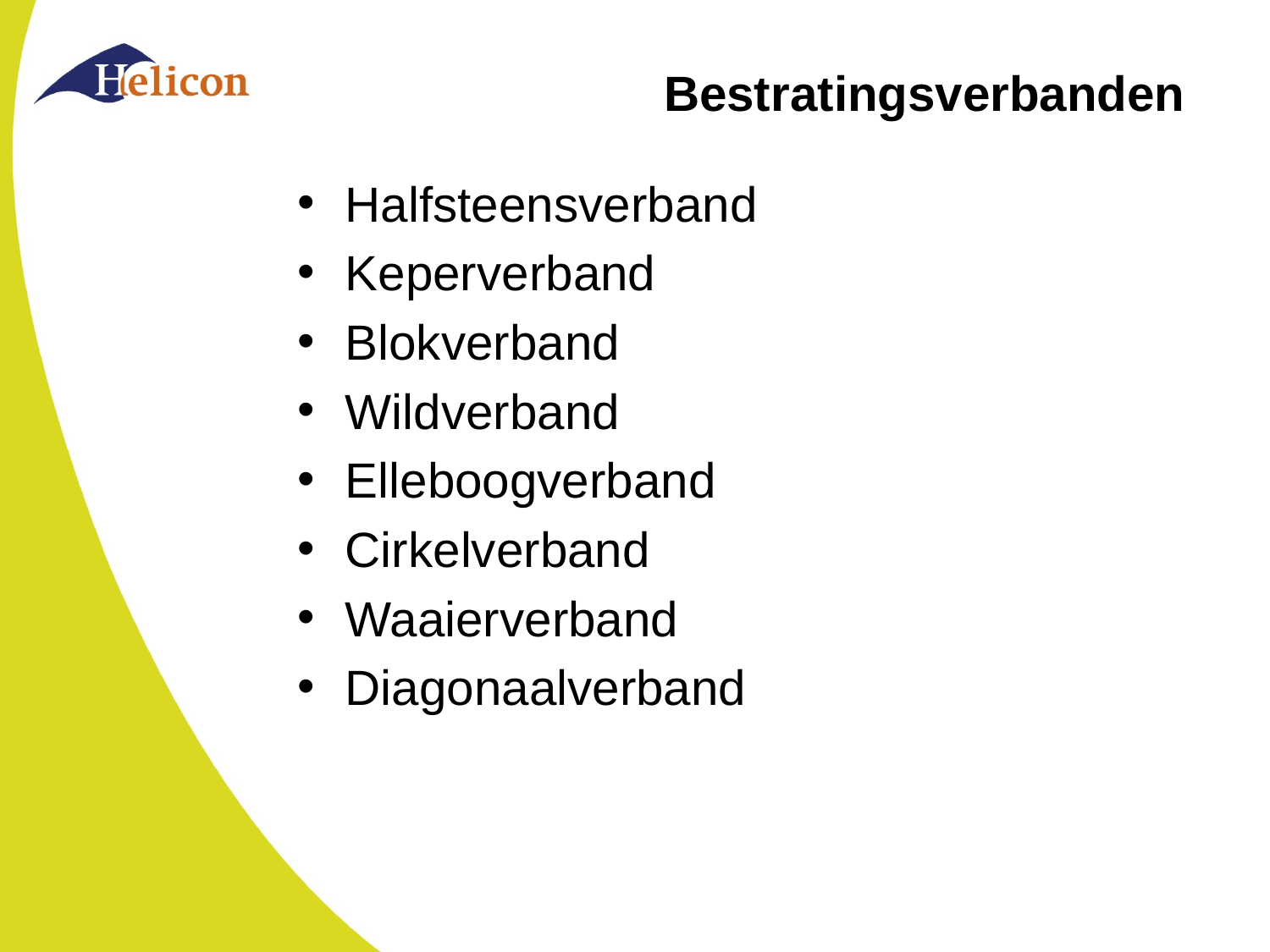

# Bestratingsverbanden
Halfsteensverband
Keperverband
Blokverband
Wildverband
Elleboogverband
Cirkelverband
Waaierverband
Diagonaalverband